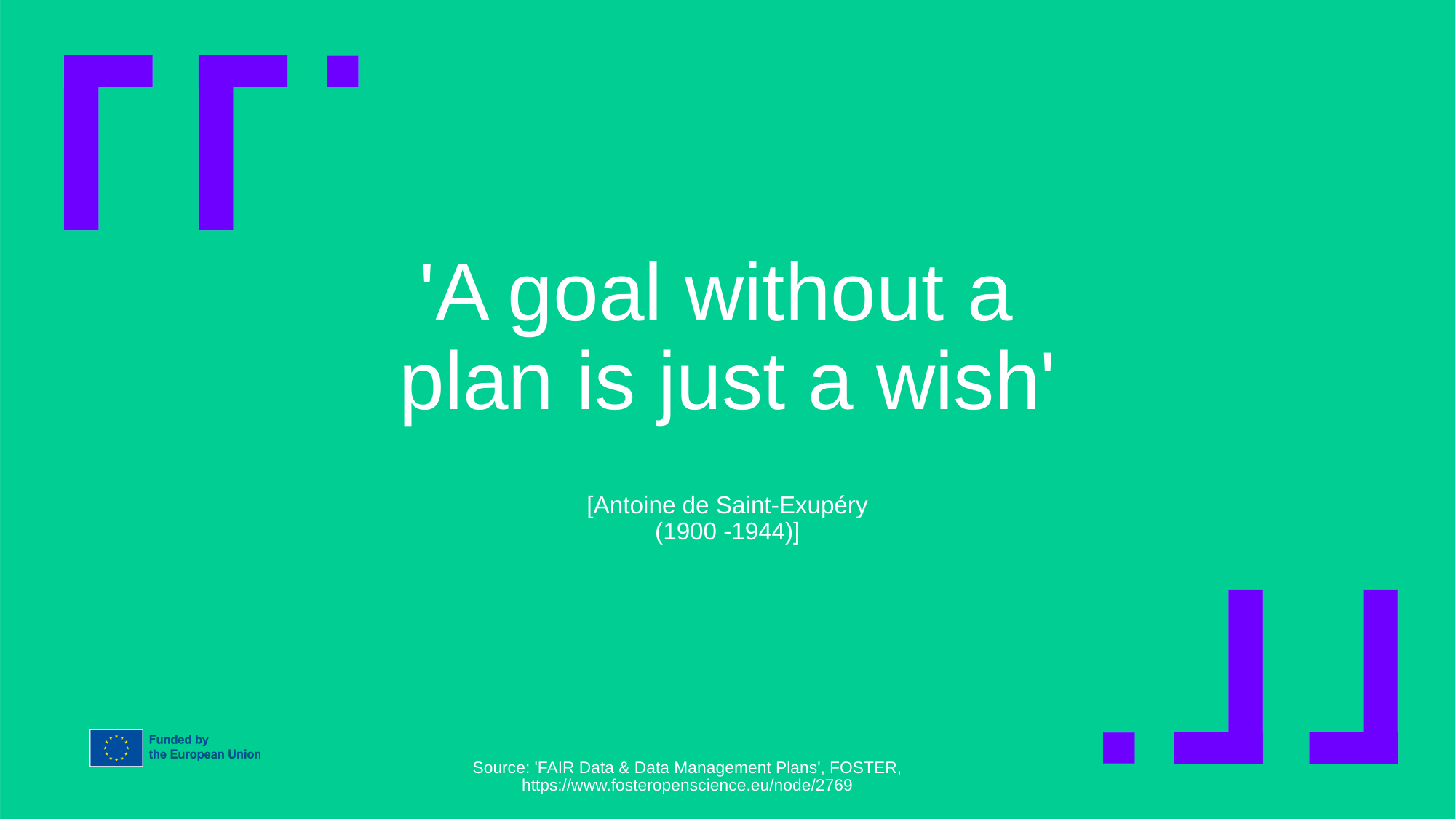

# 'A goal without a
plan is just a wish'
[Antoine de Saint-Exupéry
(1900 -1944)]

Source: 'FAIR Data & Data Management Plans', FOSTER, https://www.fosteropenscience.eu/node/2769